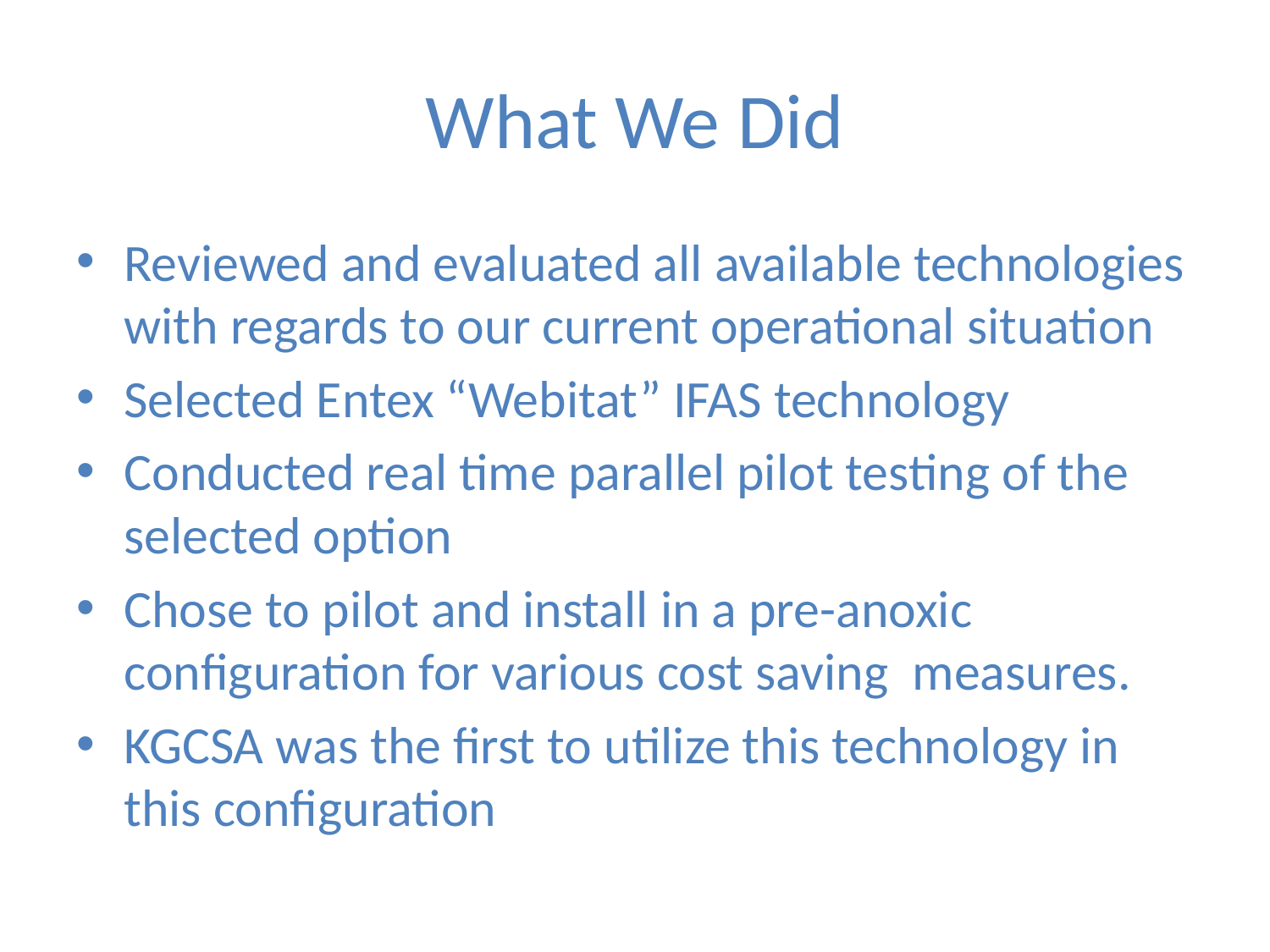

# What We Did
Reviewed and evaluated all available technologies with regards to our current operational situation
Selected Entex “Webitat” IFAS technology
Conducted real time parallel pilot testing of the selected option
Chose to pilot and install in a pre-anoxic configuration for various cost saving  measures.
KGCSA was the first to utilize this technology in this configuration